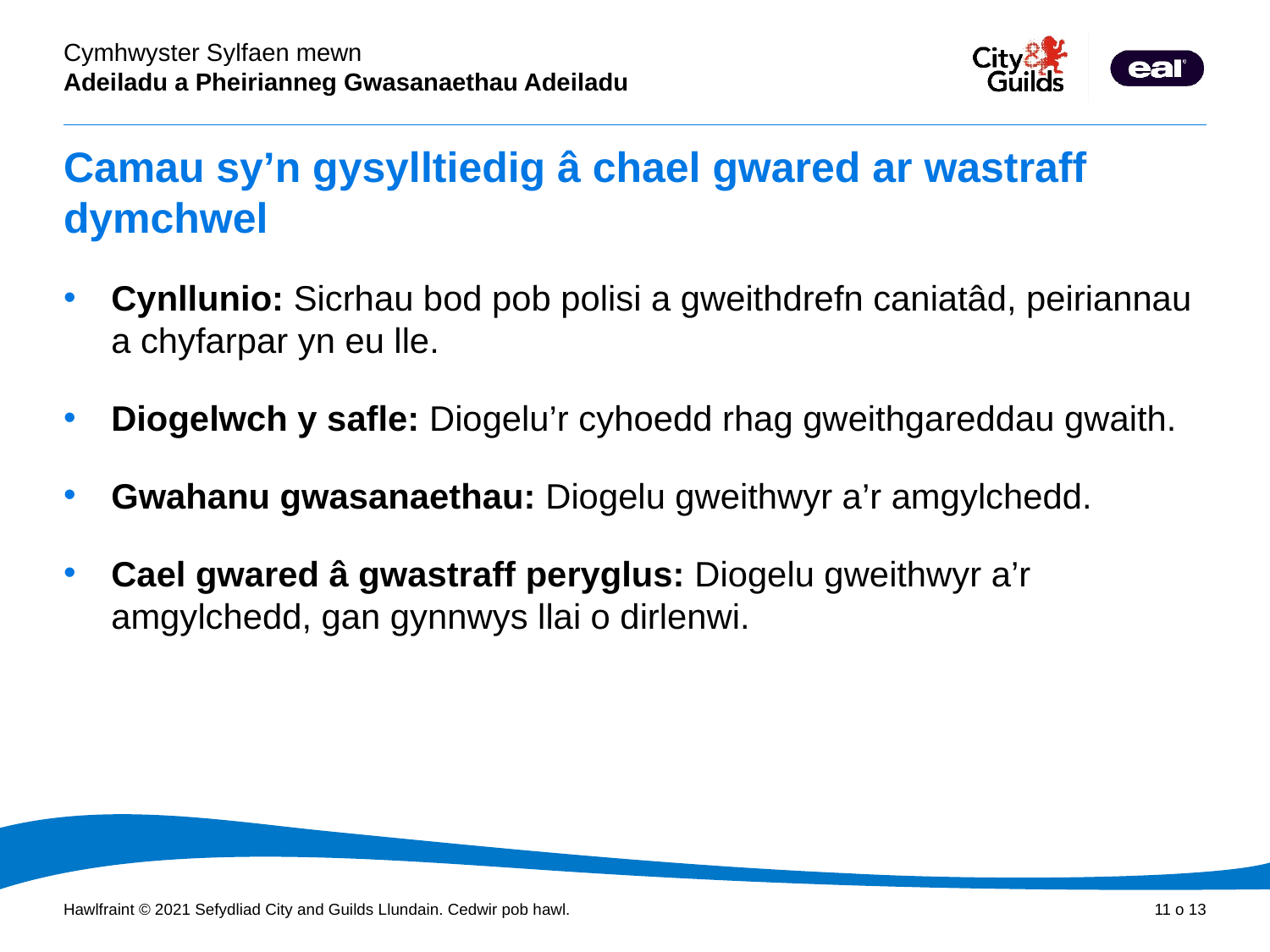

# Camau sy’n gysylltiedig â chael gwared ar wastraff dymchwel
Cynllunio: Sicrhau bod pob polisi a gweithdrefn caniatâd, peiriannau a chyfarpar yn eu lle.
Diogelwch y safle: Diogelu’r cyhoedd rhag gweithgareddau gwaith.
Gwahanu gwasanaethau: Diogelu gweithwyr a’r amgylchedd.
Cael gwared â gwastraff peryglus: Diogelu gweithwyr a’r amgylchedd, gan gynnwys llai o dirlenwi.